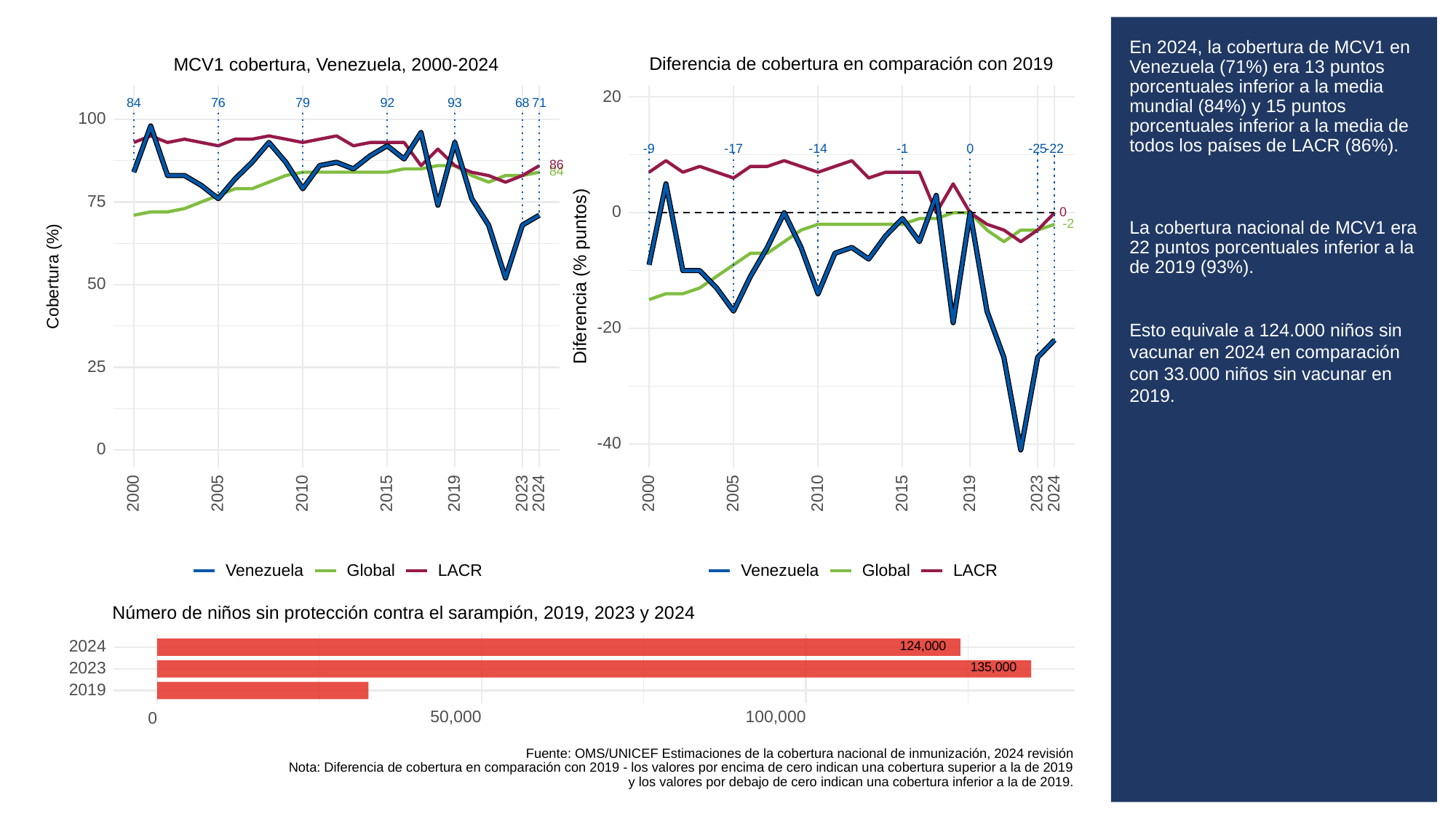

# En 2024, la cobertura de MCV1 en Venezuela (71%) era 13 puntos porcentuales inferior a la media mundial (84%) y 15 puntos porcentuales inferior a la media de todos los países de LACR (86%).

La cobertura nacional de MCV1 era 22 puntos porcentuales inferior a la de 2019 (93%).

Esto equivale a 124.000 niños sin vacunar en 2024 en comparación con 33.000 niños sin vacunar en 2019.

Diferencia de cobertura en comparación con 2019
MCV1 cobertura, Venezuela, 2000-2024

20

93
84
76
79
92
68
71

100

-9
0
-25
-17
-14
-1
-22

86

84

75

0
0

-2

Diferencia (% puntos)
Cobertura (%)

50

-20

25

-40
0

2023
2023
2000
2005
2010
2015
2019
2024
2000
2005
2010
2015
2019
2024
Global
LACR
Global
LACR
Venezuela
Venezuela

Número de niños sin protección contra el sarampión, 2019, 2023 y 2024

124,000
2024

135,000
2023

2019

50,000
100,000
0
Fuente: OMS/UNICEF Estimaciones de la cobertura nacional de inmunización, 2024 revisión
Nota: Diferencia de cobertura en comparación con 2019 - los valores por encima de cero indican una cobertura superior a la de 2019
y los valores por debajo de cero indican una cobertura inferior a la de 2019.